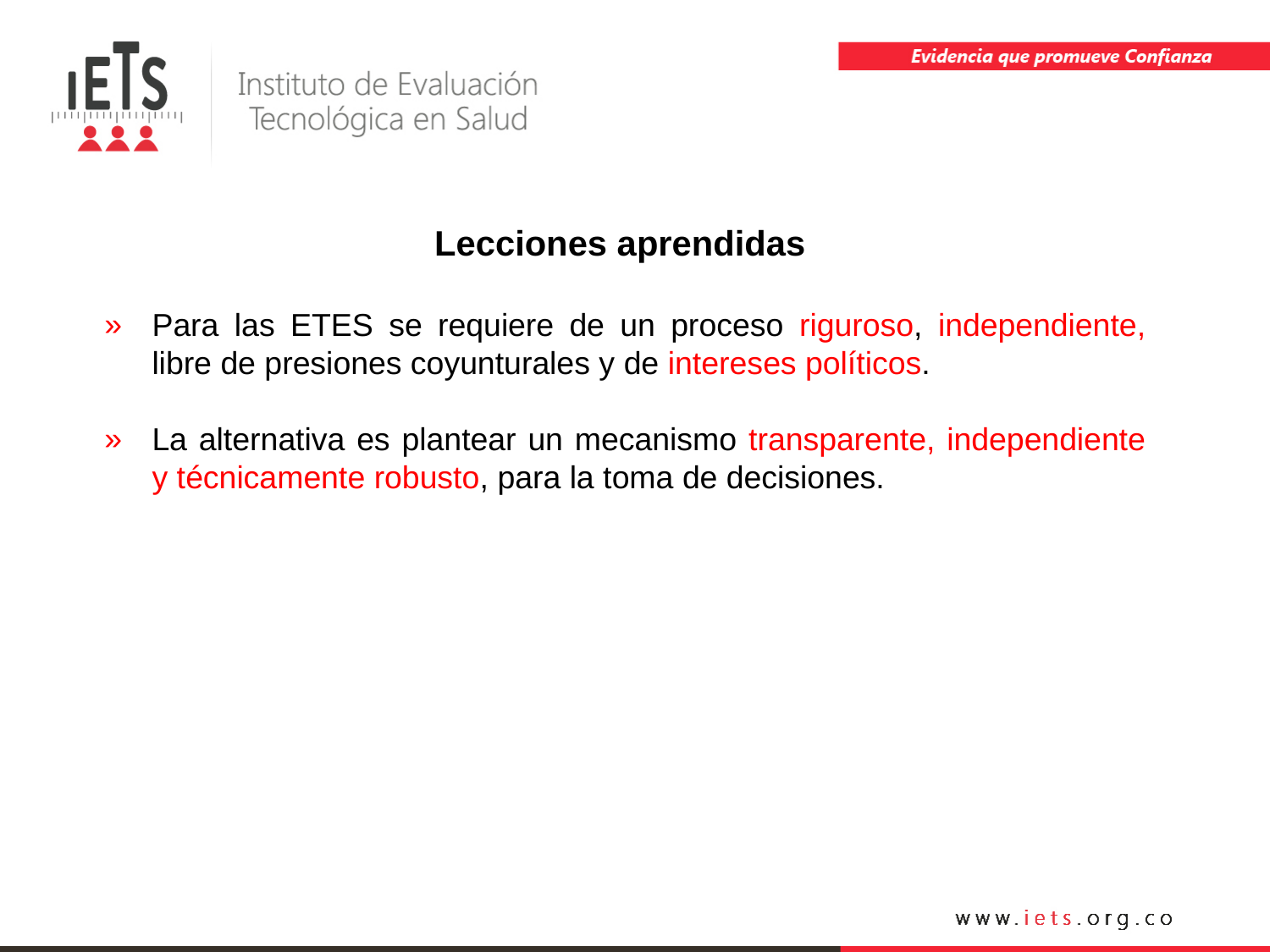

Lecciones aprendidas

Para las ETES se requiere de un proceso riguroso, independiente, libre de presiones coyunturales y de intereses políticos.

La alternativa es plantear un mecanismo transparente, independiente y técnicamente robusto, para la toma de decisiones.